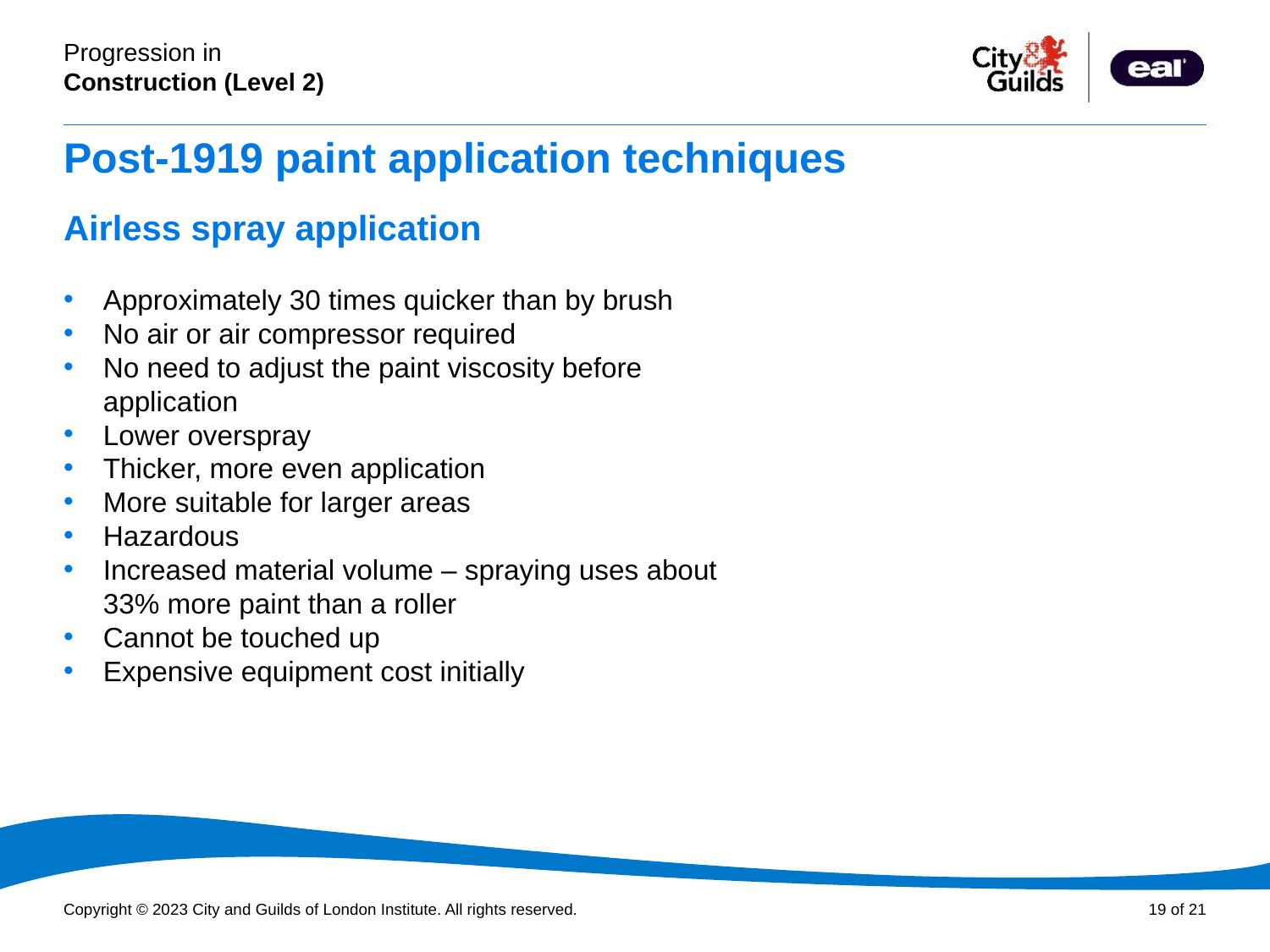

# Post-1919 paint application techniques
Airless spray application

Approximately 30 times quicker than by brush
No air or air compressor required
No need to adjust the paint viscosity before  application
Lower overspray
Thicker, more even application
More suitable for larger areas
Hazardous
Increased material volume – spraying uses about 33% more paint than a roller
Cannot be touched up
Expensive equipment cost initially